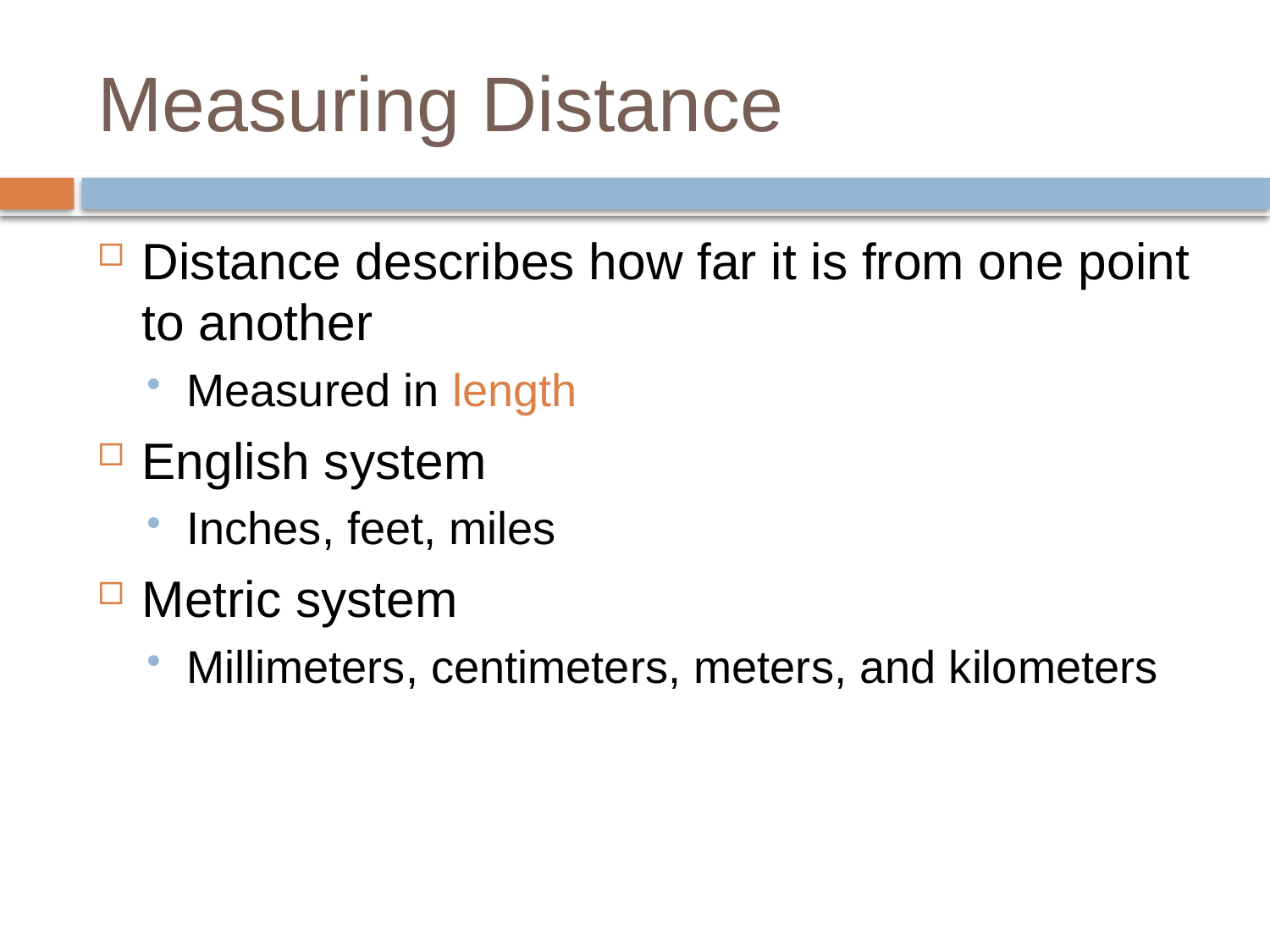

# Measuring Distance
Distance describes how far it is from one point to another
Measured in length
English system
Inches, feet, miles
Metric system
Millimeters, centimeters, meters, and kilometers